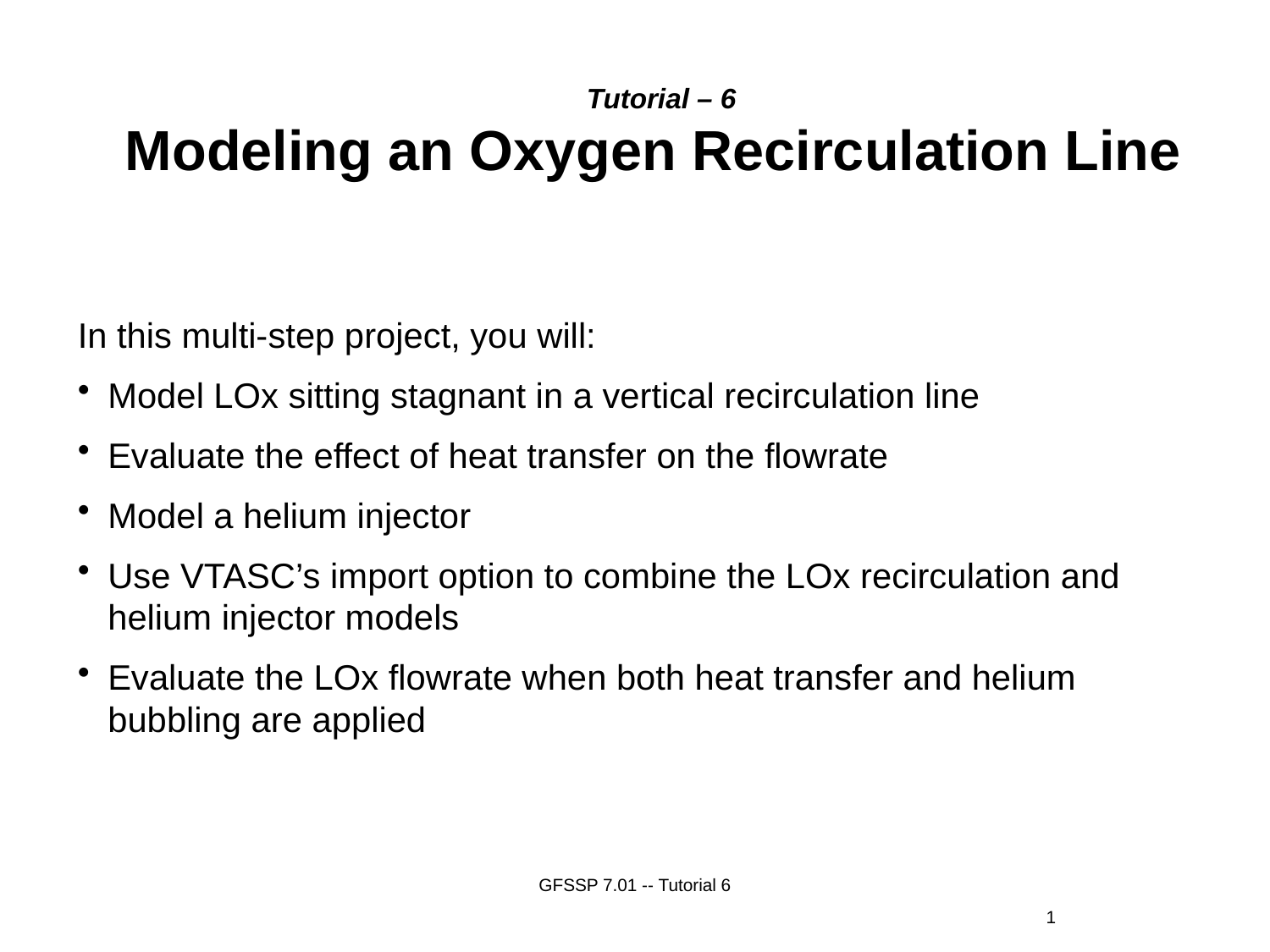

Tutorial – 6
Modeling an Oxygen Recirculation Line
In this multi-step project, you will:
Model LOx sitting stagnant in a vertical recirculation line
Evaluate the effect of heat transfer on the flowrate
Model a helium injector
Use VTASC’s import option to combine the LOx recirculation and helium injector models
Evaluate the LOx flowrate when both heat transfer and helium bubbling are applied

GFSSP 7.01 -- Tutorial 6
1